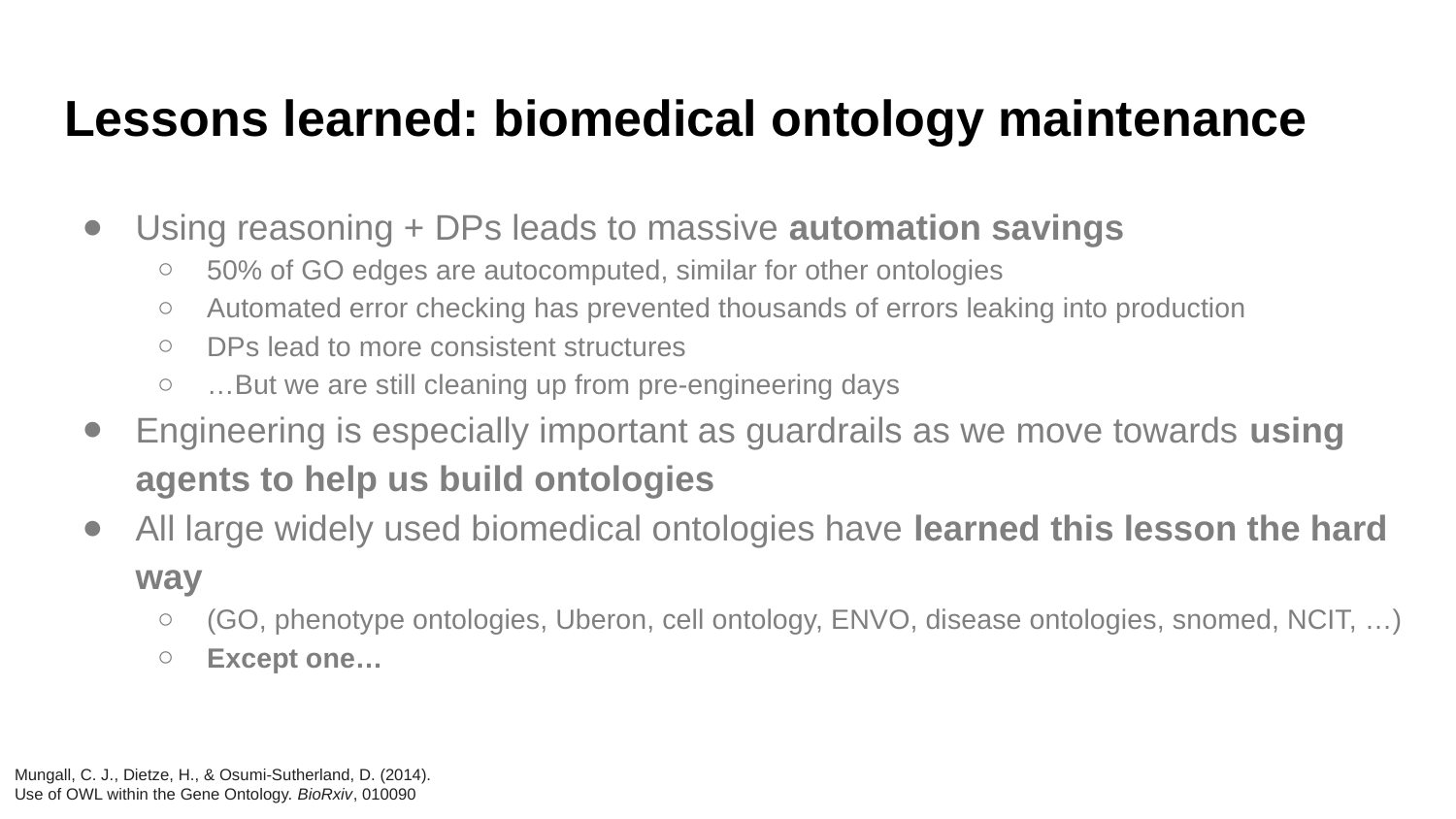

# Lessons learned: biomedical ontology maintenance
Using reasoning + DPs leads to massive automation savings
50% of GO edges are autocomputed, similar for other ontologies
Automated error checking has prevented thousands of errors leaking into production
DPs lead to more consistent structures
…But we are still cleaning up from pre-engineering days
Engineering is especially important as guardrails as we move towards using agents to help us build ontologies
All large widely used biomedical ontologies have learned this lesson the hard way
(GO, phenotype ontologies, Uberon, cell ontology, ENVO, disease ontologies, snomed, NCIT, …)
Except one…
Mungall, C. J., Dietze, H., & Osumi-Sutherland, D. (2014). Use of OWL within the Gene Ontology. BioRxiv, 010090